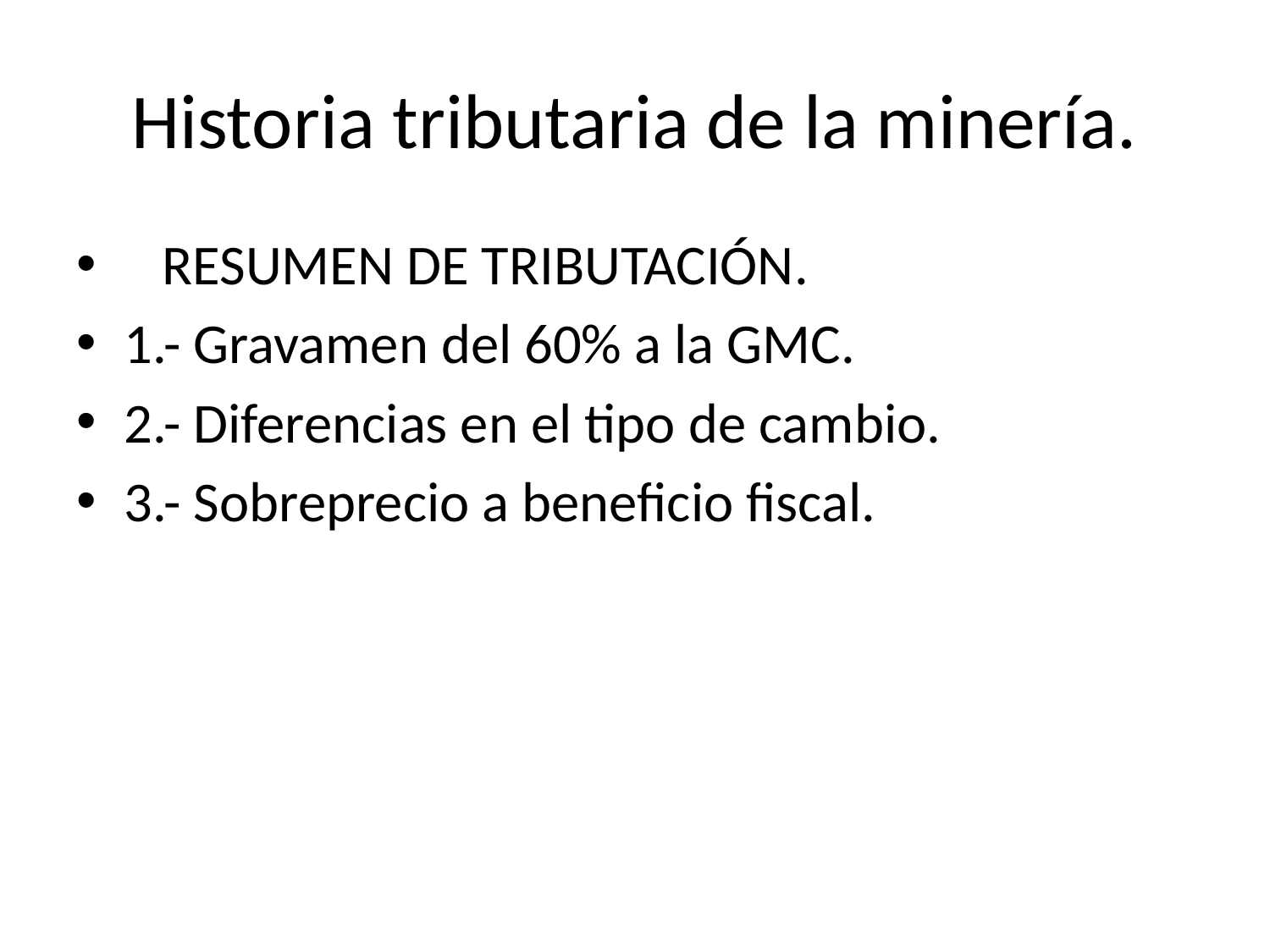

# Historia tributaria de la minería.
   RESUMEN DE TRIBUTACIÓN.
1.- Gravamen del 60% a la GMC.
2.- Diferencias en el tipo de cambio.
3.- Sobreprecio a beneficio fiscal.